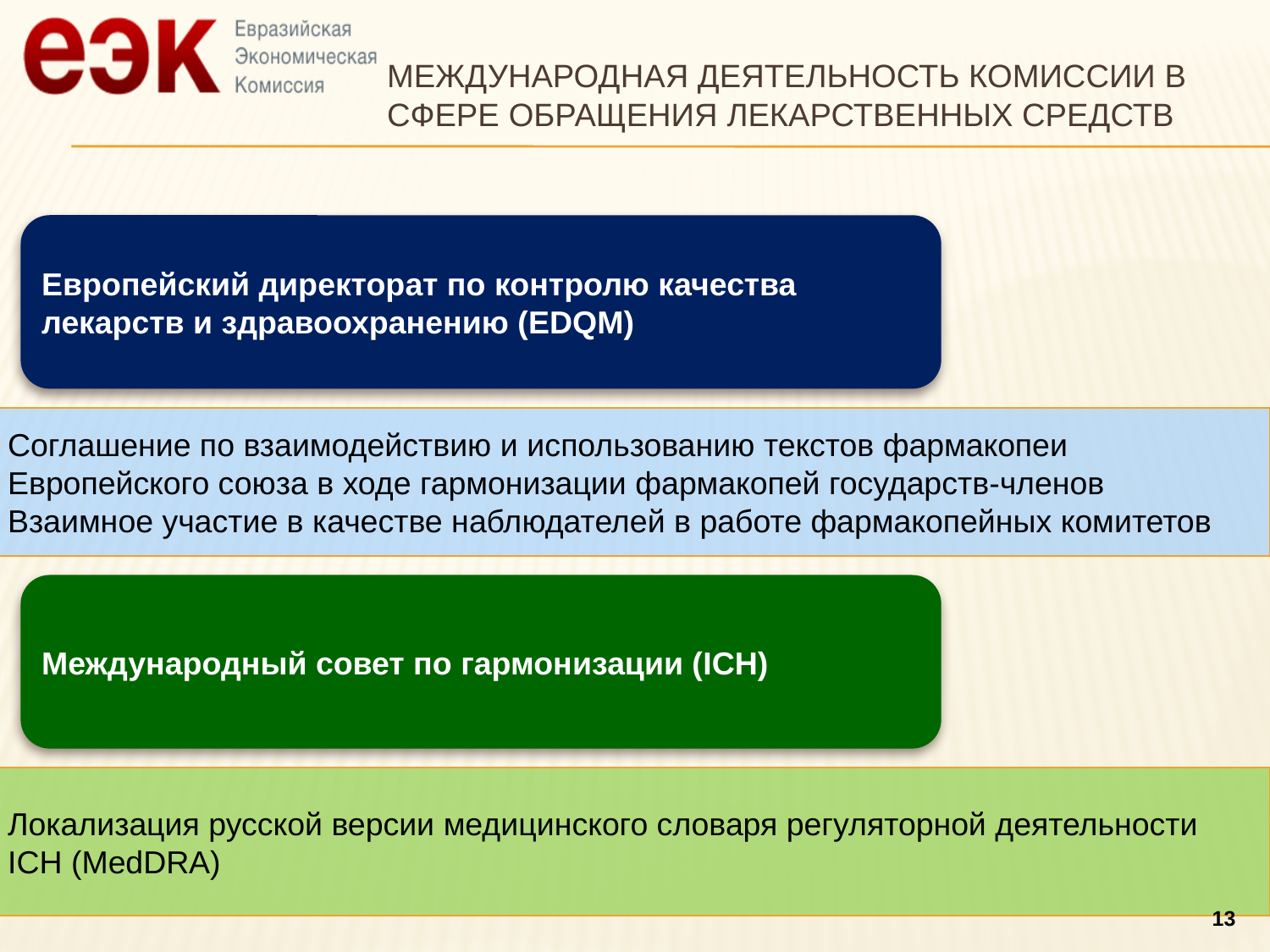

# Международная деятельность комиссии в сфере обращения лекарственных средств
Европейский директорат по контролю качества лекарств и здравоохранению (EDQM)
Международный совет по гармонизации (ICH)
Соглашение по взаимодействию и использованию текстов фармакопеи Европейского союза в ходе гармонизации фармакопей государств-членов
Взаимное участие в качестве наблюдателей в работе фармакопейных комитетов
Локализация русской версии медицинского словаря регуляторной деятельности ICH (MedDRA)
13